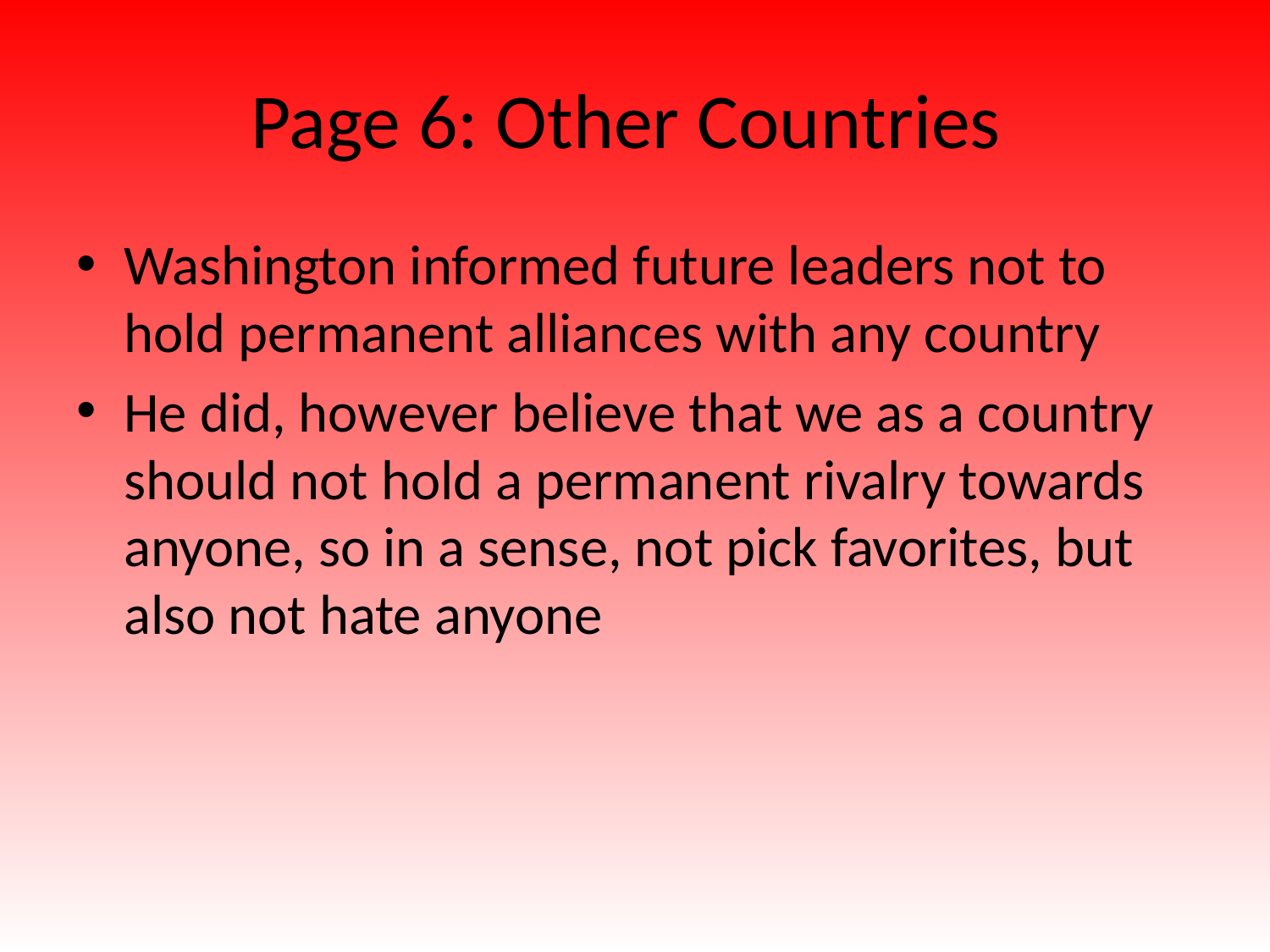

# Page 6: Other Countries
Washington informed future leaders not to hold permanent alliances with any country
He did, however believe that we as a country should not hold a permanent rivalry towards anyone, so in a sense, not pick favorites, but also not hate anyone